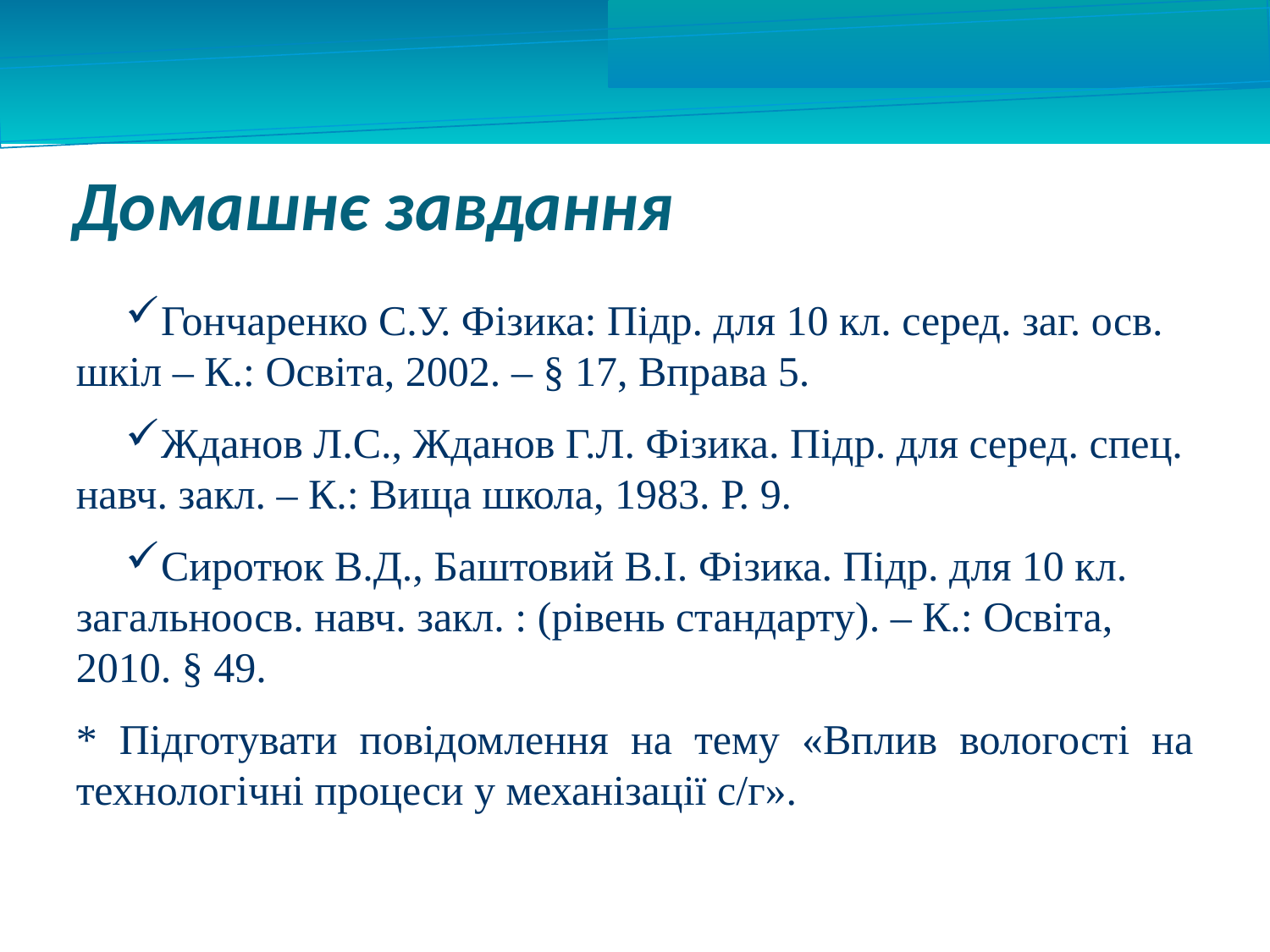

Домашнє завдання
Гончаренко С.У. Фізика: Підр. для 10 кл. серед. заг. осв. шкіл – К.: Освіта, 2002. – § 17, Вправа 5.
Жданов Л.С., Жданов Г.Л. Фізика. Підр. для серед. спец. навч. закл. – К.: Вища школа, 1983. Р. 9.
Сиротюк В.Д., Баштовий В.І. Фізика. Підр. для 10 кл. загальноосв. навч. закл. : (рівень стандарту). – К.: Освіта, 2010. § 49.
* Підготувати повідомлення на тему «Вплив вологості на технологічні процеси у механізації с/г».